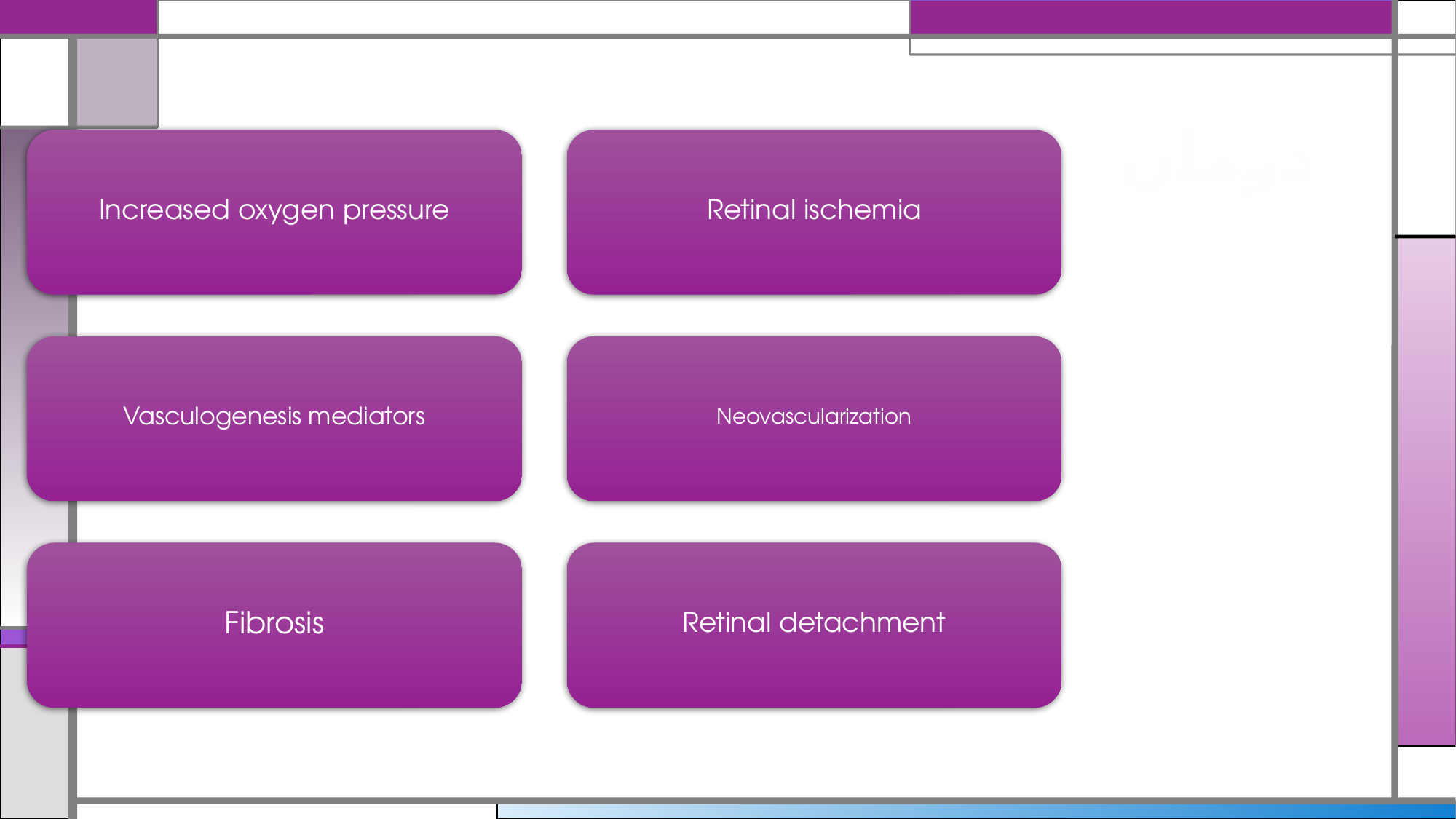

Increased oxygen pressure
Retinal ischemia
Neovascularization
Fibrosis
Retinal detachment
Vasculogenesis mediators
# درمان